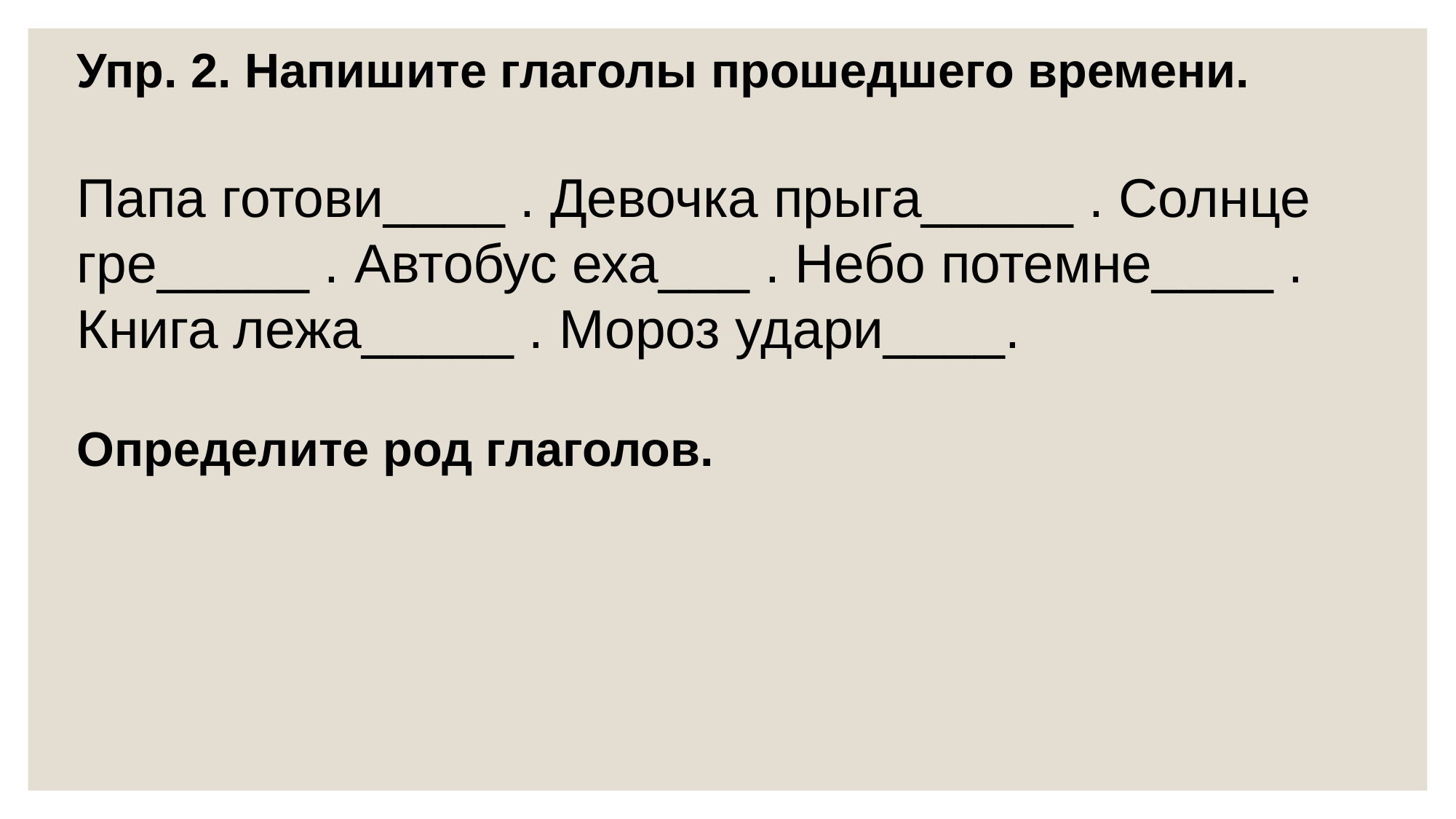

Упр. 2. Напишите глаголы прошедшего времени.

Папа готови____ . Девочка прыга_____ . Солнце гре_____ . Автобус еха___ . Небо потемне____ .
Книга лежа_____ . Мороз удари____.

Определите род глаголов.